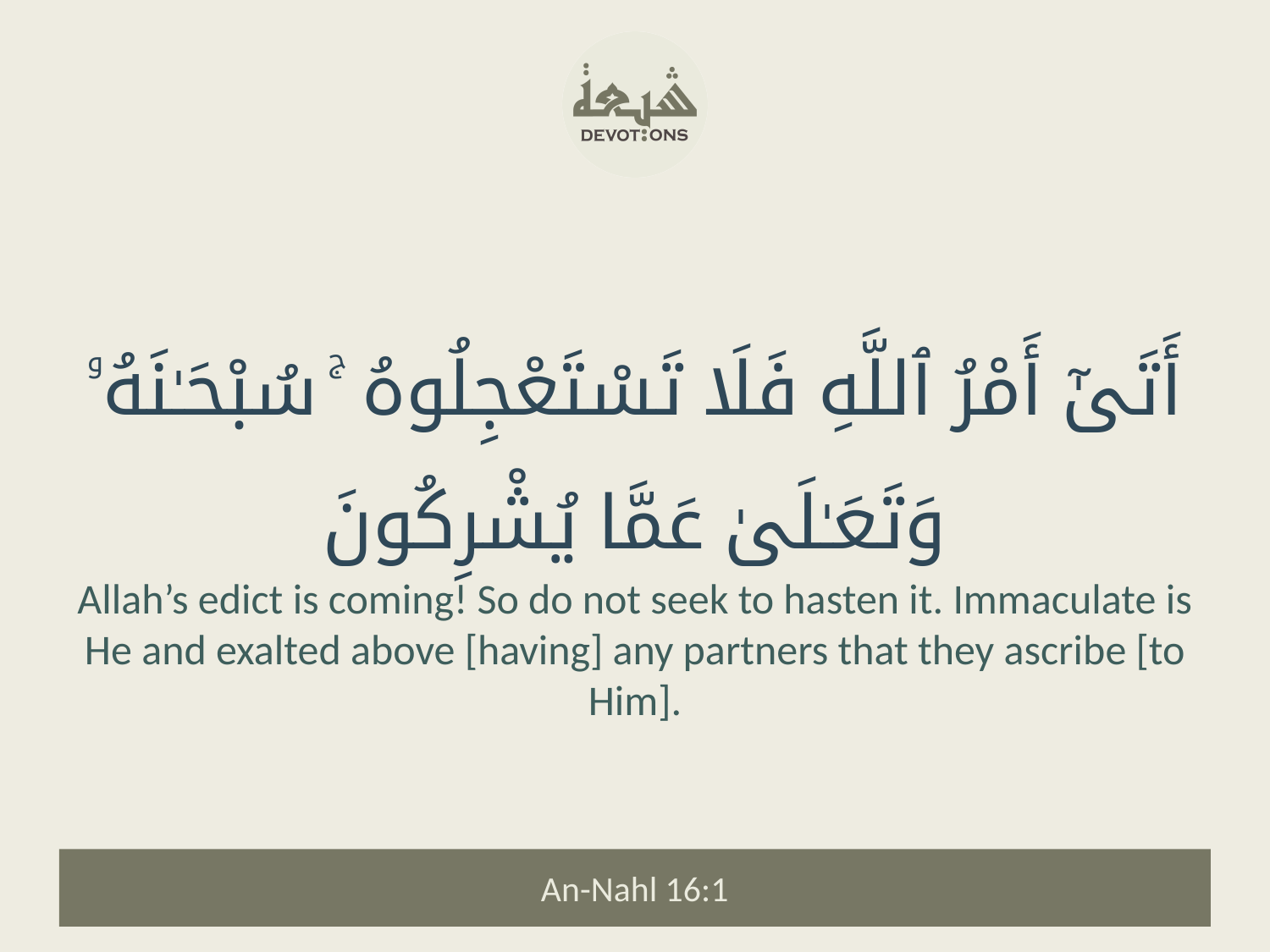

أَتَىٰٓ أَمْرُ ٱللَّهِ فَلَا تَسْتَعْجِلُوهُ ۚ سُبْحَـٰنَهُۥ وَتَعَـٰلَىٰ عَمَّا يُشْرِكُونَ
Allah’s edict is coming! So do not seek to hasten it. Immaculate is He and exalted above [having] any partners that they ascribe [to Him].
An-Nahl 16:1